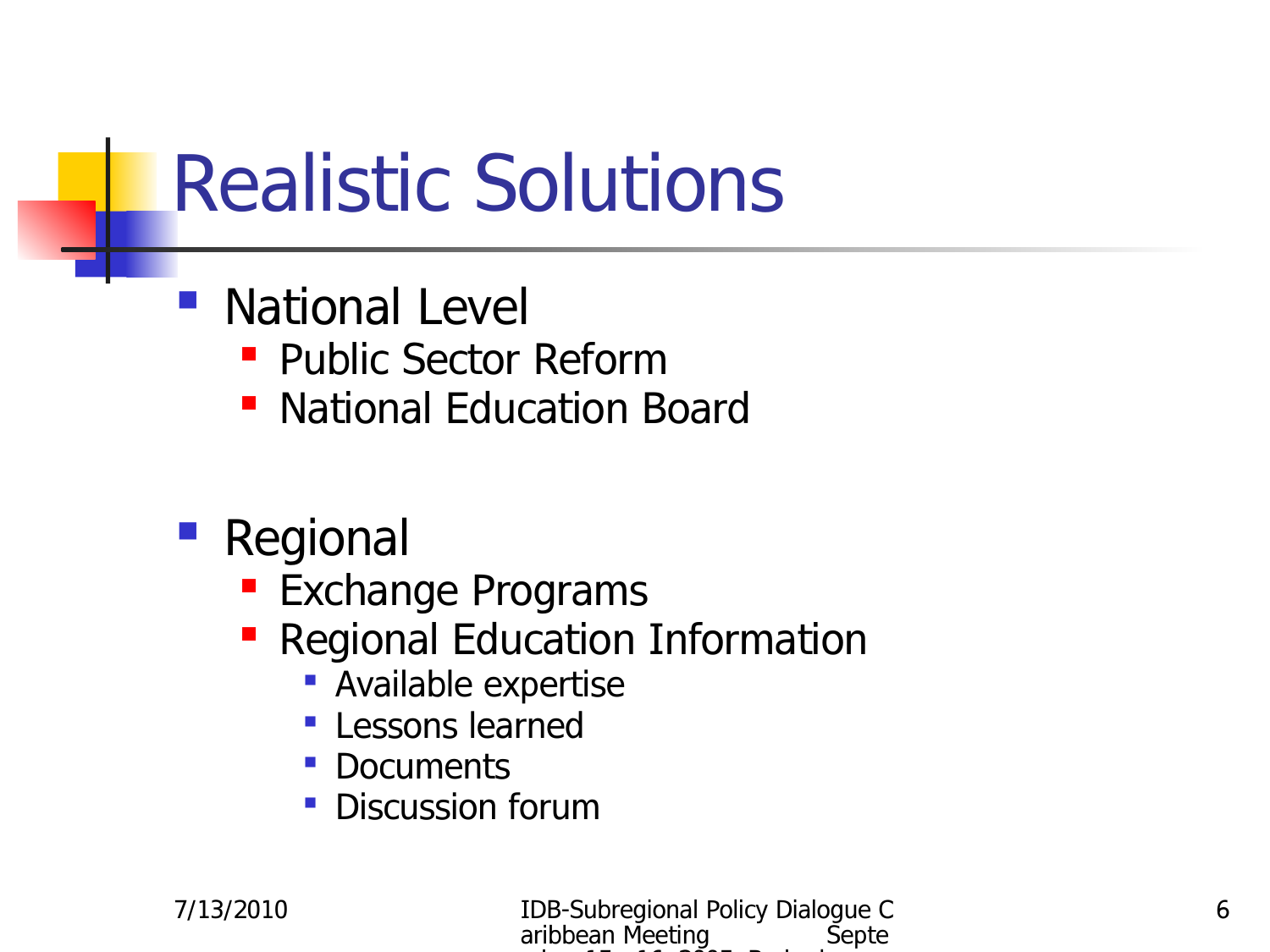

# Realistic Solutions
National Level
Public Sector Reform
National Education Board

Regional
Exchange Programs
Regional Education Information
Available expertise
Lessons learned
Documents
Discussion forum
7/13/2010
IDB-Subregional Policy Dialogue Caribbean Meeting               September 15 - 16, 2005, Barbados
6